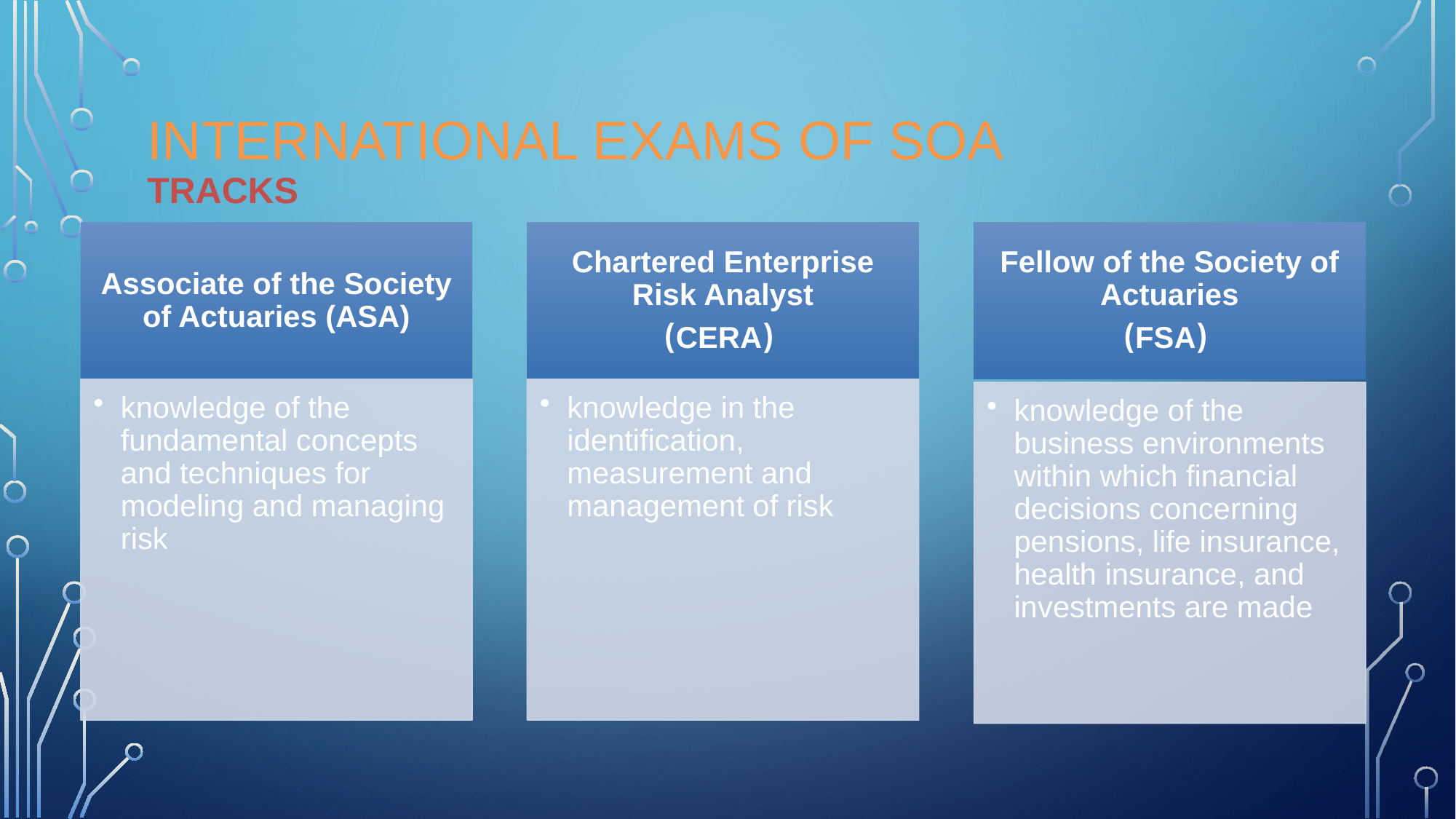

# International Exams of SOA Tracks
Associate of the Society of Actuaries (ASA)
knowledge of the fundamental concepts and techniques for modeling and managing risk

Chartered Enterprise Risk Analyst
 (CERA)
knowledge in the identification, measurement and management of risk
Fellow of the Society of Actuaries
 (FSA)
knowledge of the business environments within which financial decisions concerning pensions, life insurance, health insurance, and investments are made